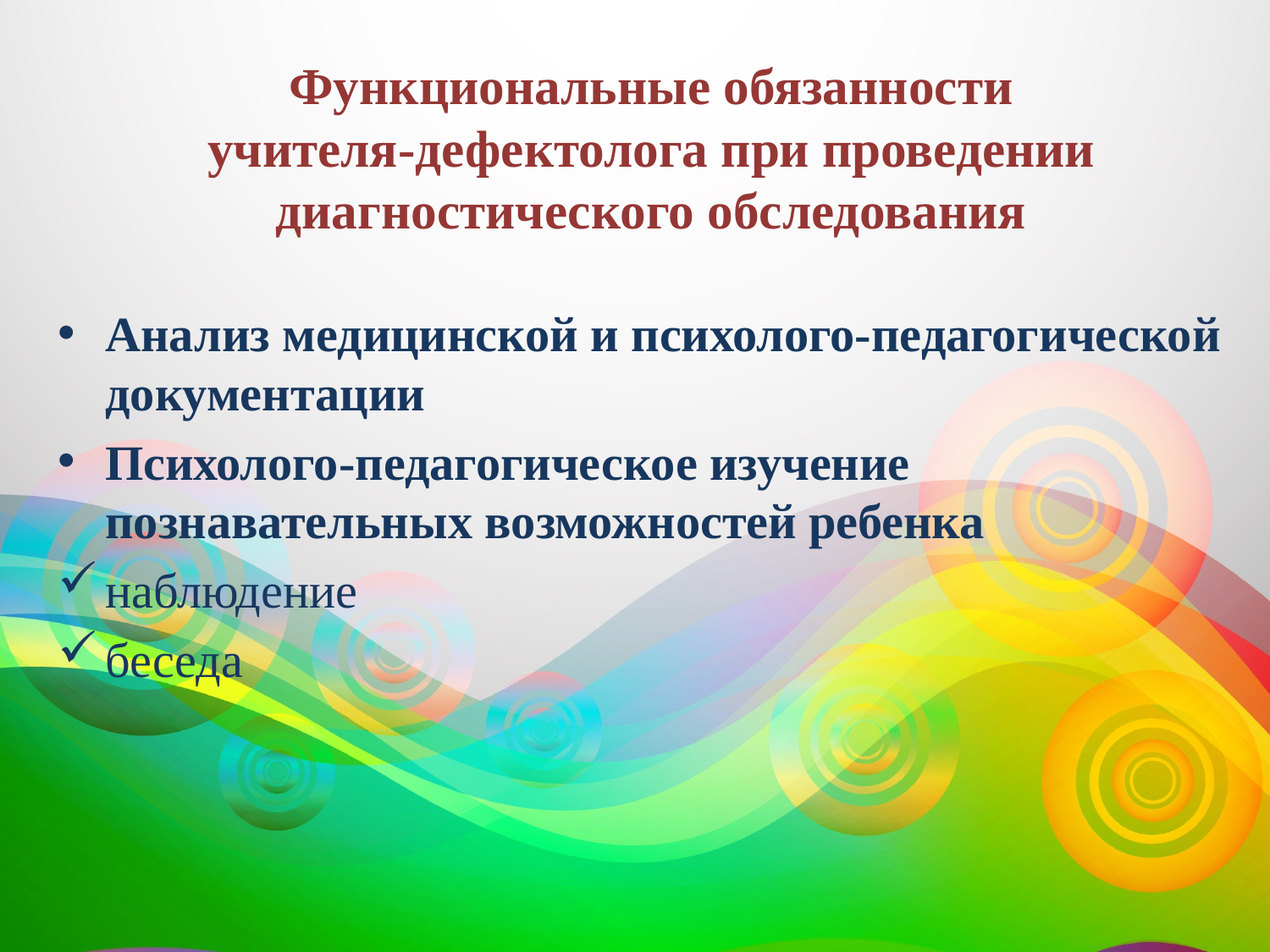

# Функциональные обязанности учителя-дефектолога при проведении диагностического обследования
Анализ медицинской и психолого-педагогической документации
Психолого-педагогическое изучение познавательных возможностей ребенка
наблюдение
беседа